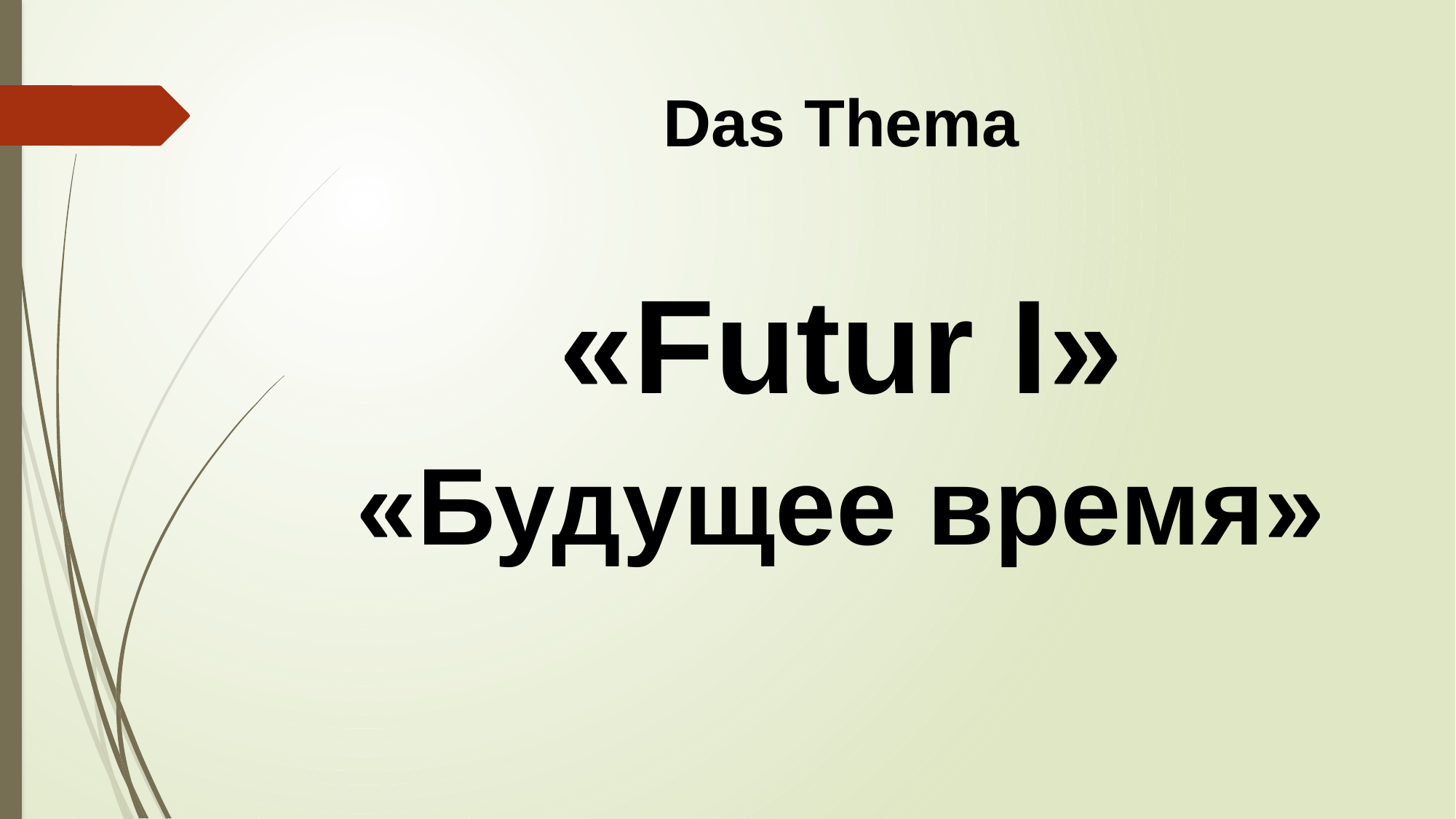

# Das Thema
«Futur I»
«Будущее время»